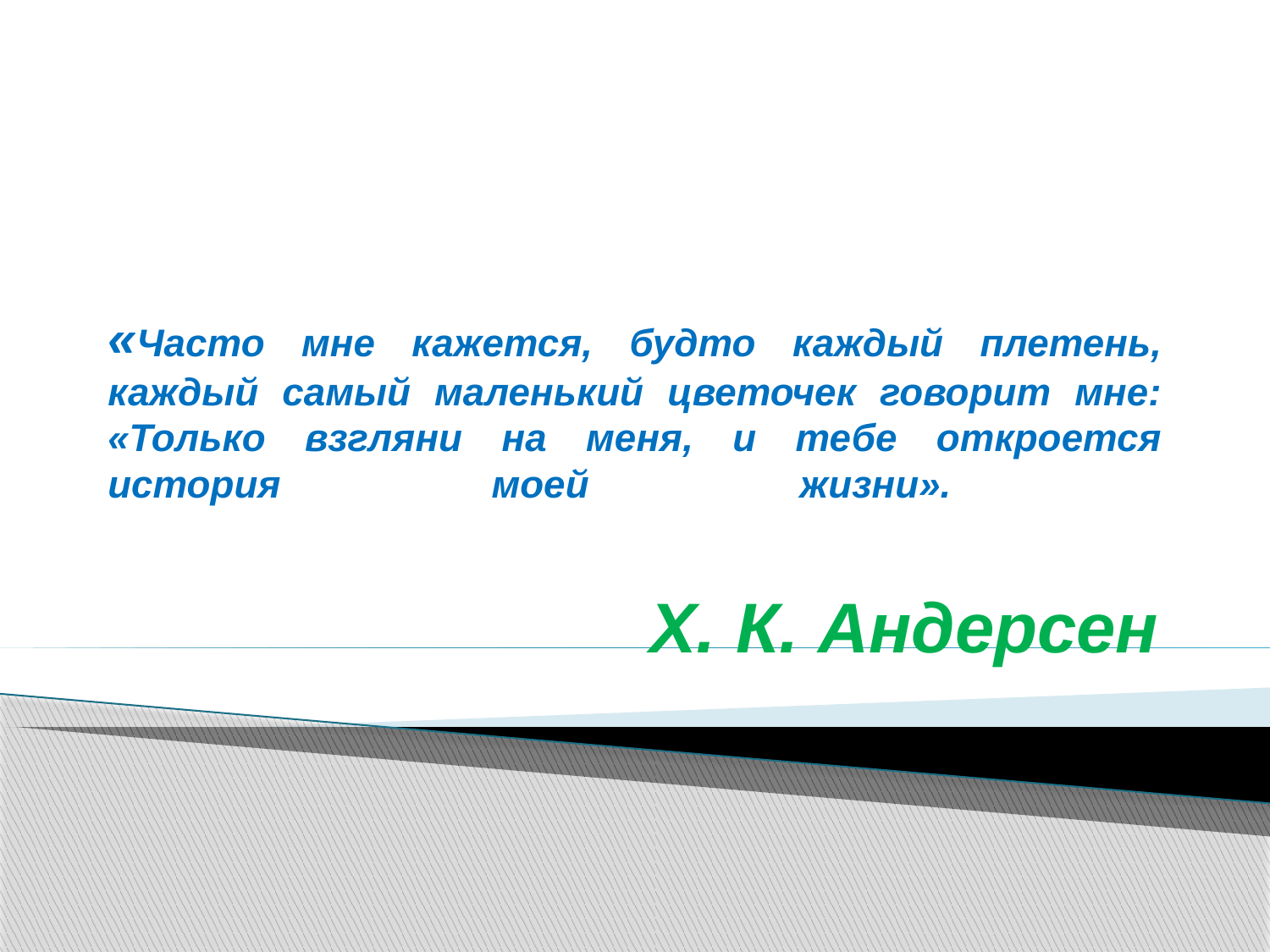

# «Часто мне кажется, будто каждый плетень, каждый самый маленький цветочек говорит мне: «Только взгляни на меня, и тебе откроется история моей жизни».
Х. К. Андерсен